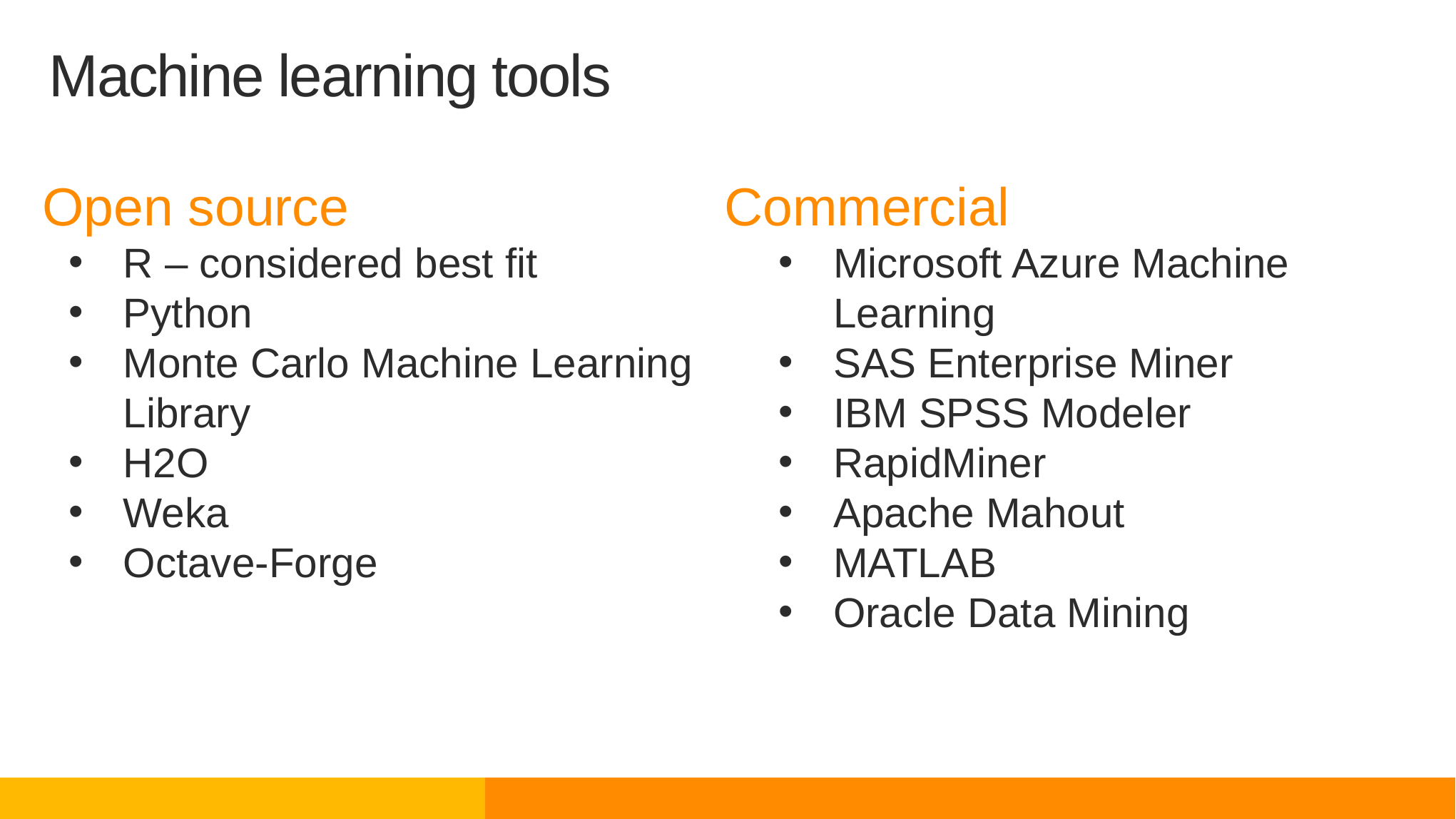

# Machine learning tools
Open source
R – considered best fit
Python
Monte Carlo Machine Learning Library
H2O
Weka
Octave-Forge
Commercial
Microsoft Azure Machine Learning
SAS Enterprise Miner
IBM SPSS Modeler
RapidMiner
Apache Mahout
MATLAB
Oracle Data Mining